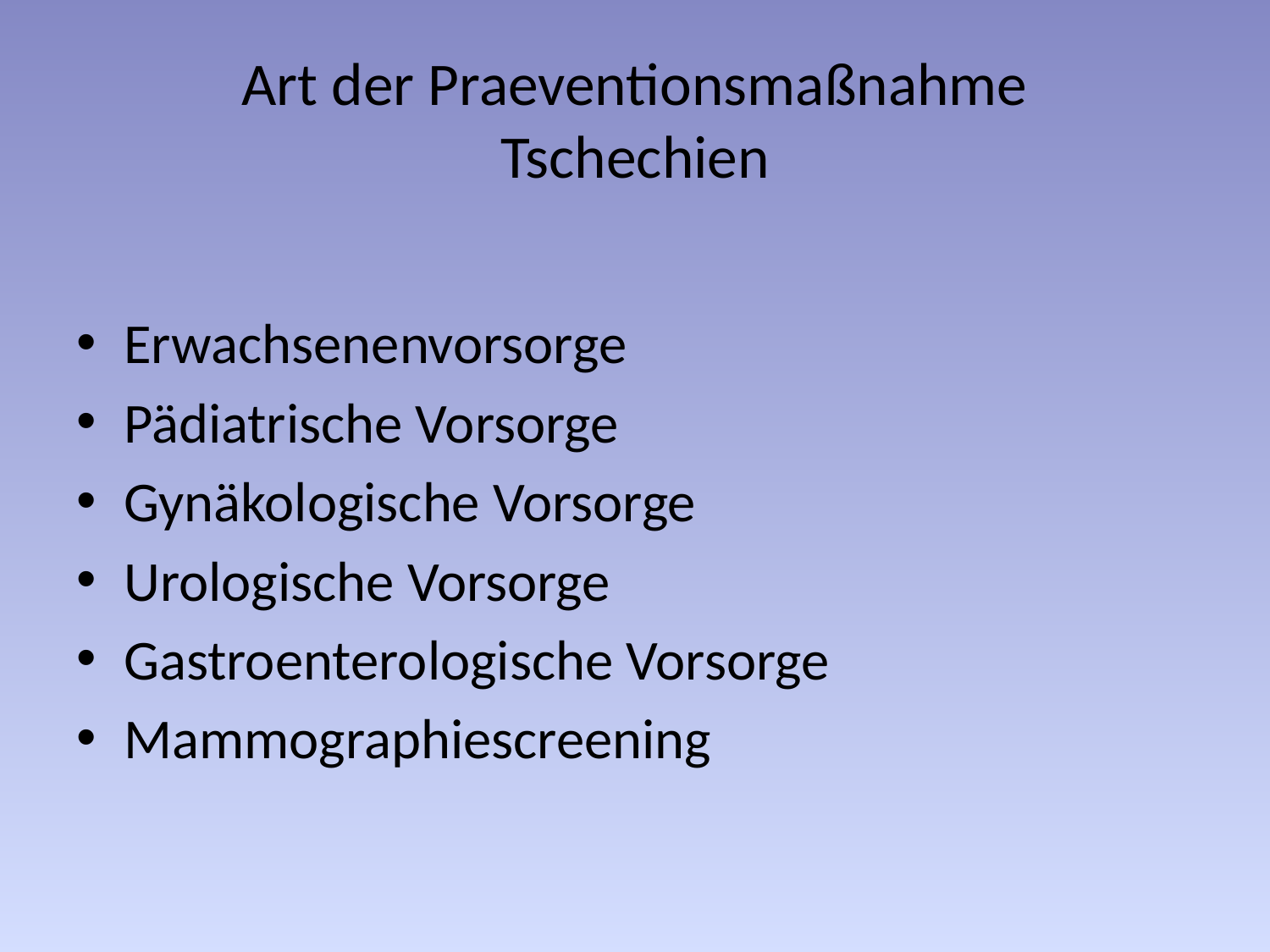

# Art der Praeventionsmaßnahme Tschechien

Erwachsenenvorsorge
Pädiatrische Vorsorge
Gynäkologische Vorsorge
Urologische Vorsorge
Gastroenterologische Vorsorge
Mammographiescreening